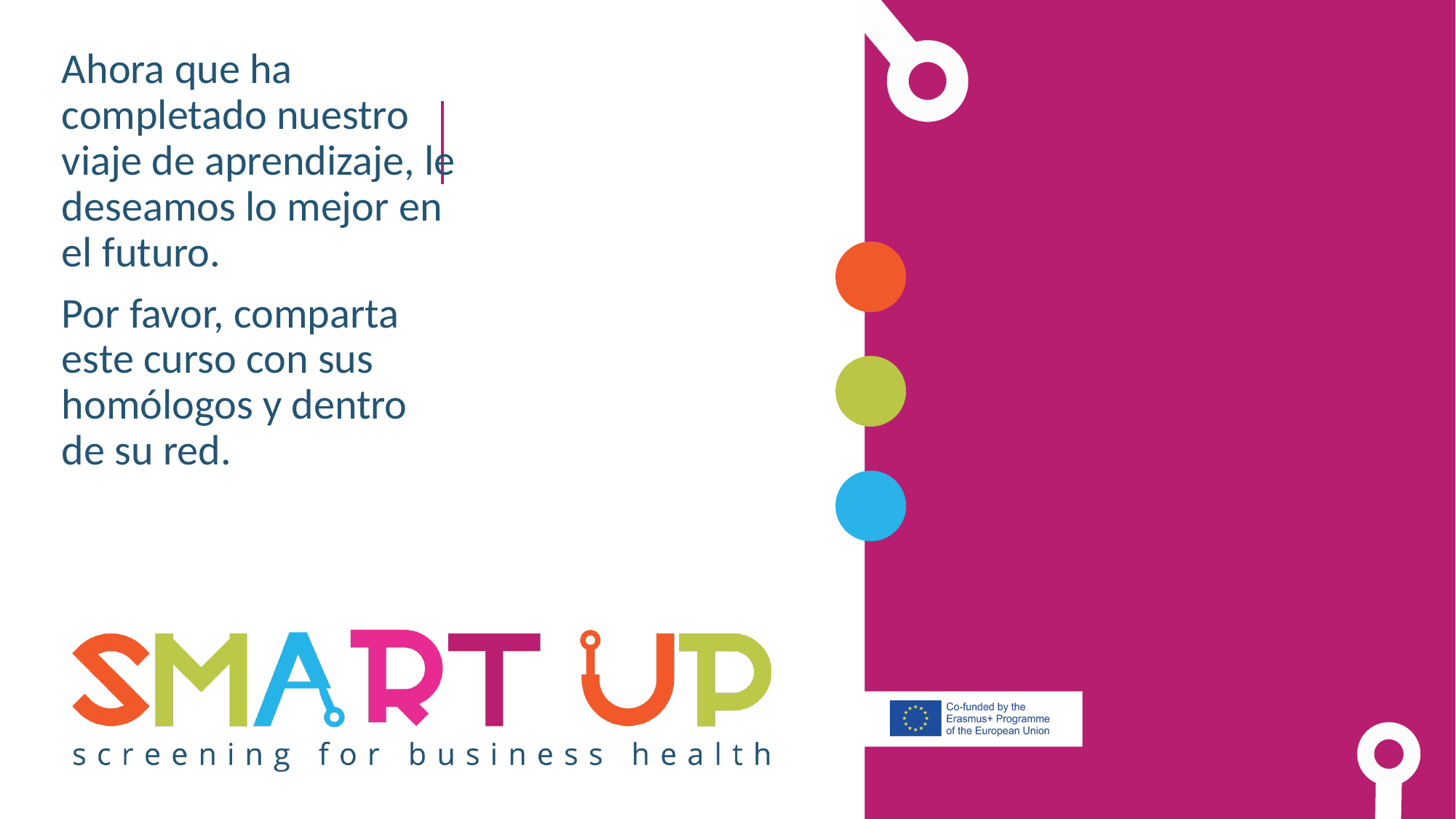

Ahora que ha completado nuestro viaje de aprendizaje, le deseamos lo mejor en el futuro.
Por favor, comparta este curso con sus homólogos y dentro de su red.